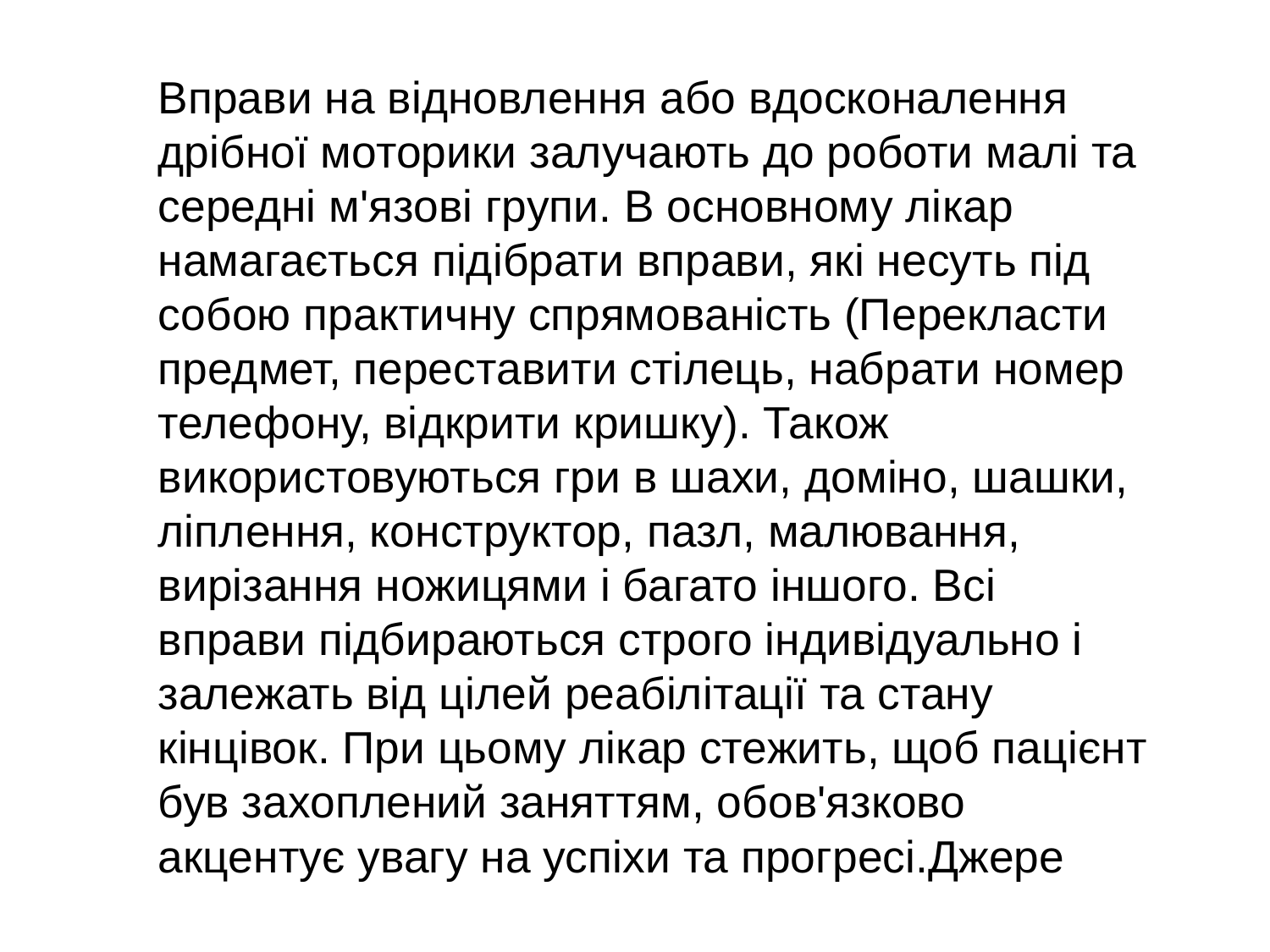

Вправи на відновлення або вдосконалення дрібної моторики залучають до роботи малі та середні м'язові групи. В основному лікар намагається підібрати вправи, які несуть під собою практичну спрямованість (Перекласти предмет, переставити стілець, набрати номер телефону, відкрити кришку). Також використовуються гри в шахи, доміно, шашки, ліплення, конструктор, пазл, малювання, вирізання ножицями і багато іншого. Всі вправи підбираються строго індивідуально і залежать від цілей реабілітації та стану кінцівок. При цьому лікар стежить, щоб пацієнт був захоплений заняттям, обов'язково акцентує увагу на успіхи та прогресі.Джере